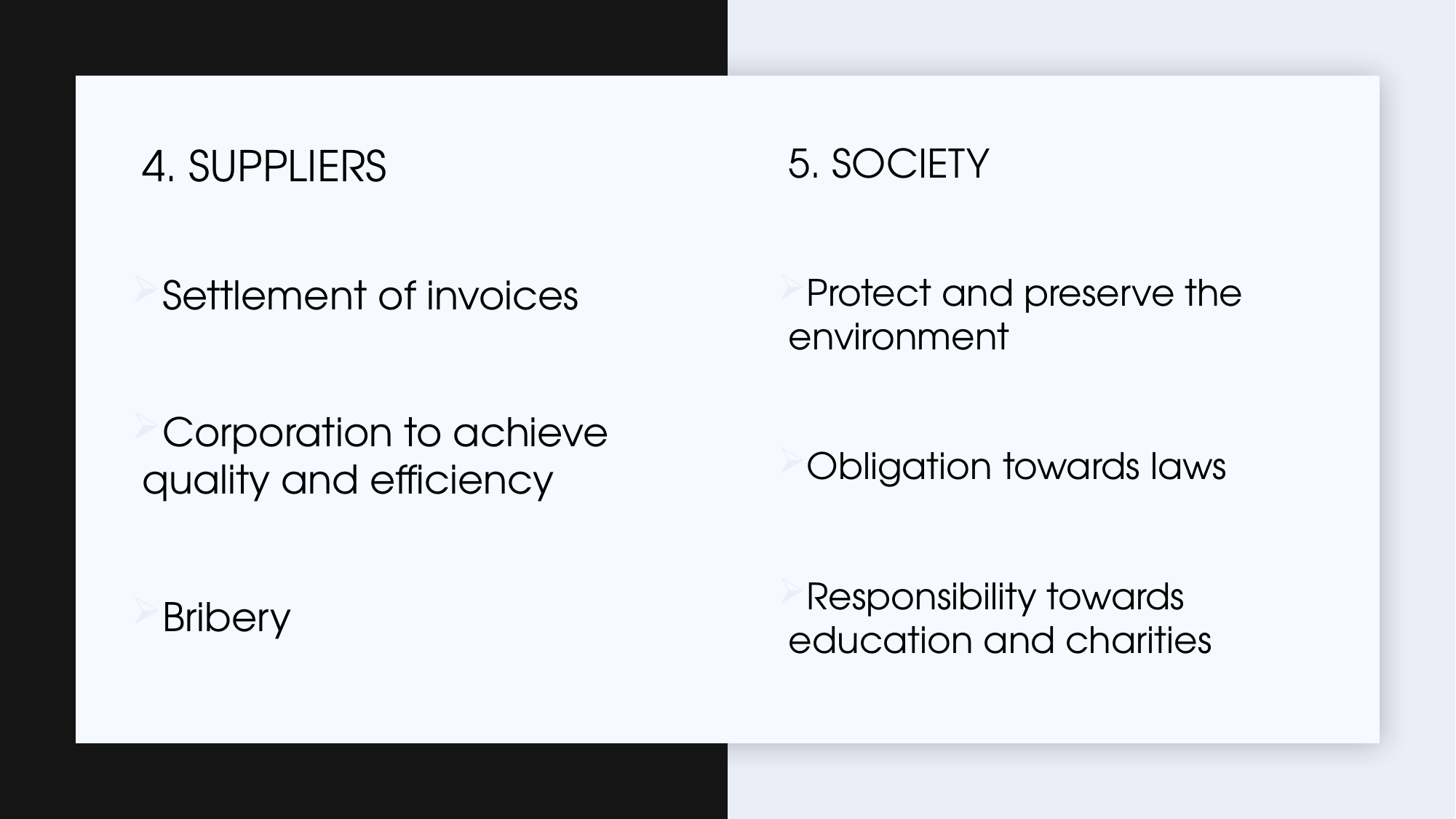

5. Society
4. Suppliers
Protect and preserve the environment

Obligation towards laws

Responsibility towards education and charities
Settlement of invoices

Corporation to achieve quality and efficiency

Bribery